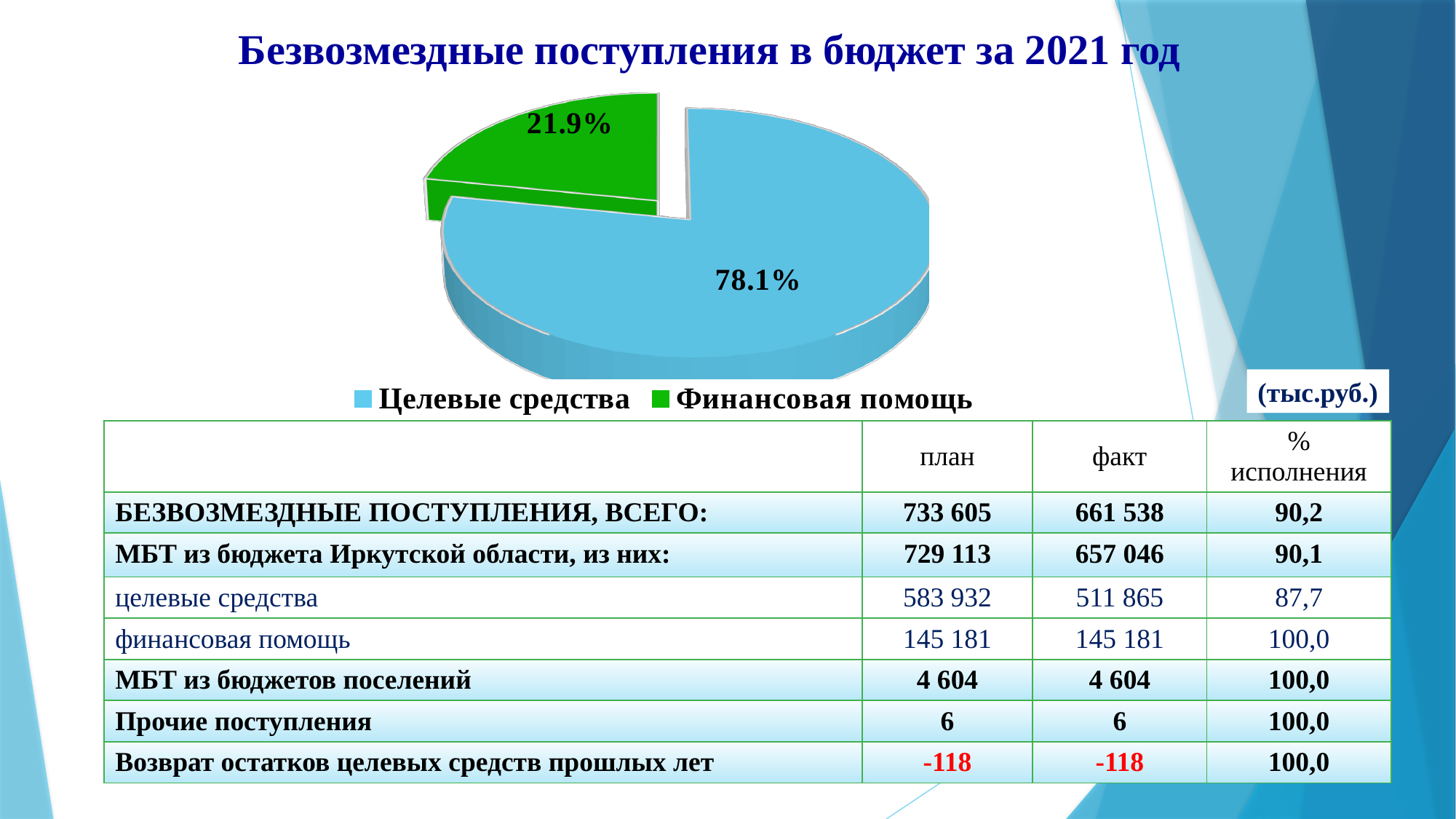

# Безвозмездные поступления в бюджет за 2021 год

[unsupported chart]

(тыс.руб.)
|  | план | факт | % исполнения |
| --- | --- | --- | --- |
| БЕЗВОЗМЕЗДНЫЕ ПОСТУПЛЕНИЯ, ВСЕГО: | 733 605 | 661 538 | 90,2 |
| МБТ из бюджета Иркутской области, из них: | 729 113 | 657 046 | 90,1 |
| целевые средства | 583 932 | 511 865 | 87,7 |
| финансовая помощь | 145 181 | 145 181 | 100,0 |
| МБТ из бюджетов поселений | 4 604 | 4 604 | 100,0 |
| Прочие поступления | 6 | 6 | 100,0 |
| Возврат остатков целевых средств прошлых лет | -118 | -118 | 100,0 |